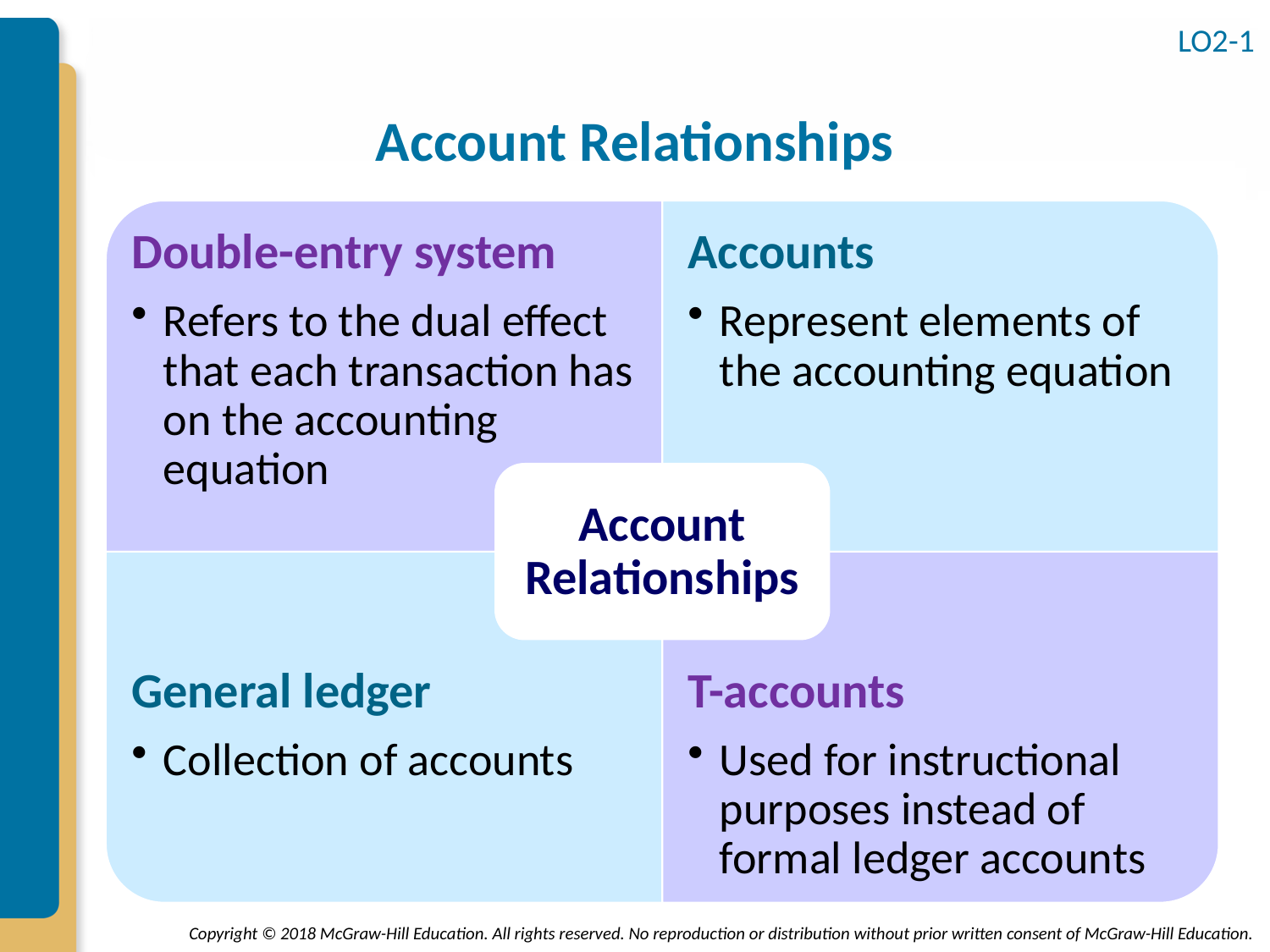

LO2-1
# Account Relationships
Double-entry system
Refers to the dual effect that each transaction has on the accounting equation
Accounts
Represent elements of the accounting equation
Account Relationships
General ledger
Collection of accounts
T-accounts
Used for instructional purposes instead of formal ledger accounts